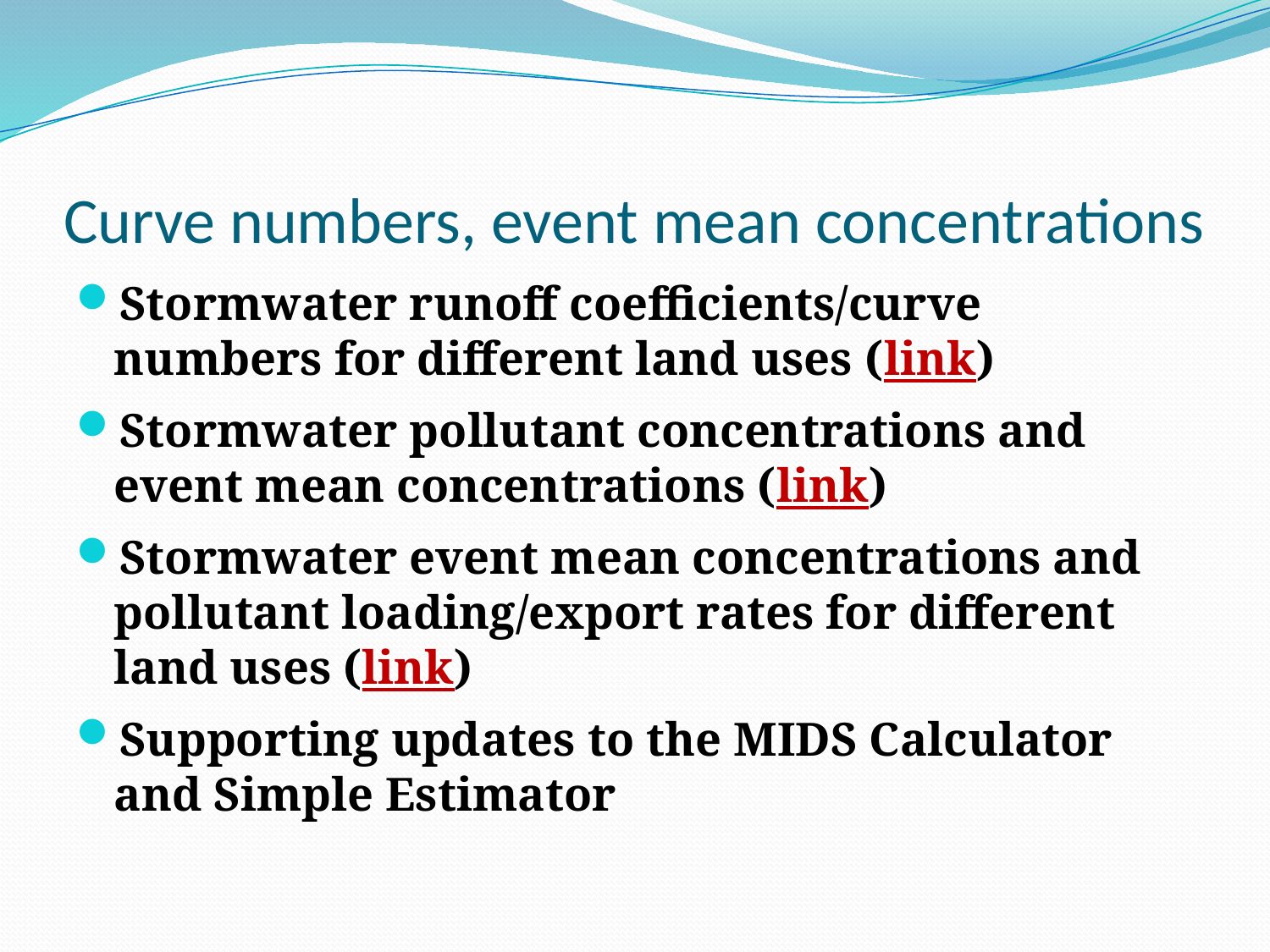

# Curve numbers, event mean concentrations
Stormwater runoff coefficients/curve numbers for different land uses (link)
Stormwater pollutant concentrations and event mean concentrations (link)
Stormwater event mean concentrations and pollutant loading/export rates for different land uses (link)
Supporting updates to the MIDS Calculator and Simple Estimator